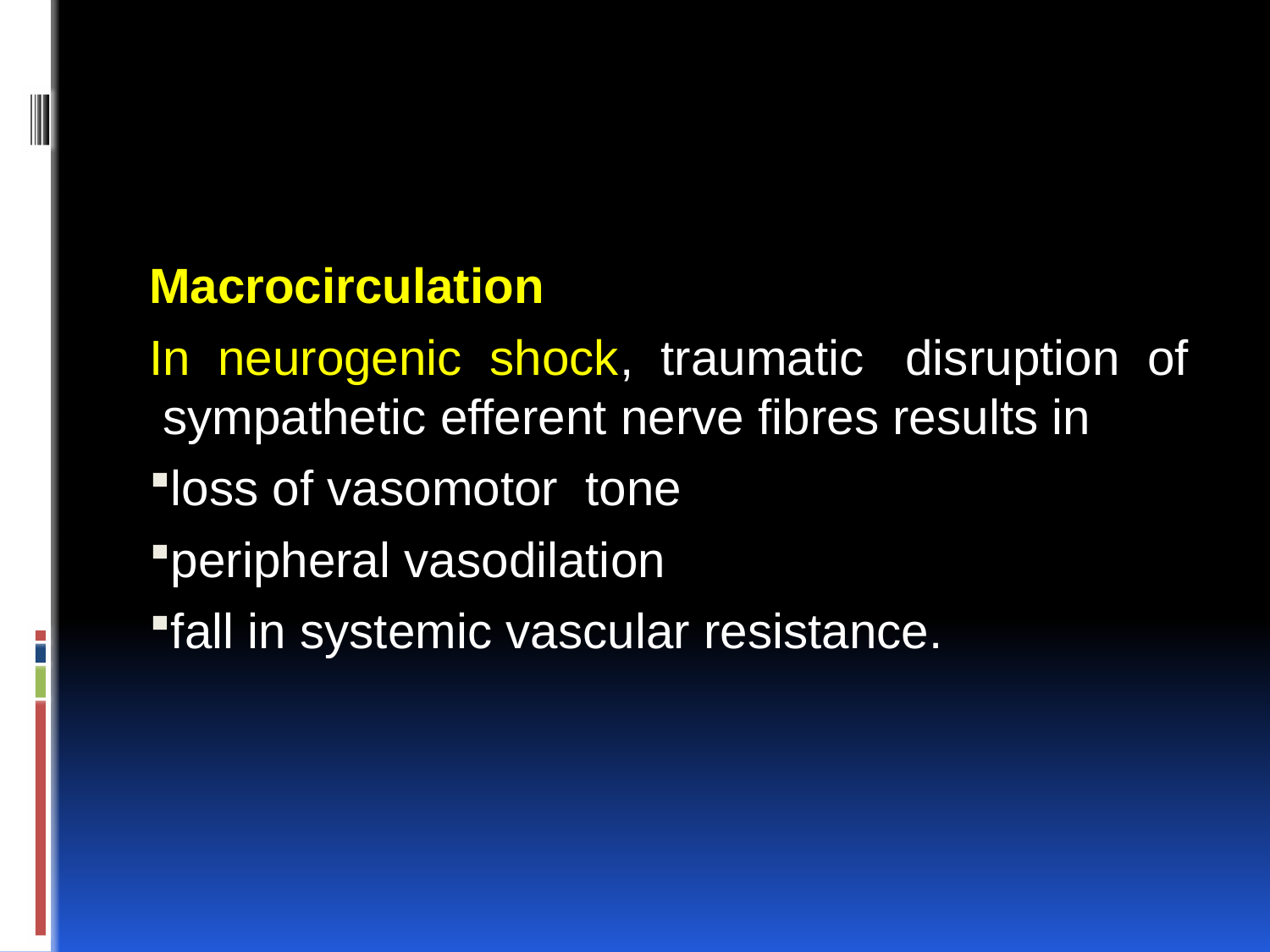

Macrocirculation
In  neurogenic  shock,  traumatic   disruption  of  sympathetic efferent nerve fibres results in
loss of vasomotor  tone
peripheral vasodilation
fall in systemic vascular resistance.